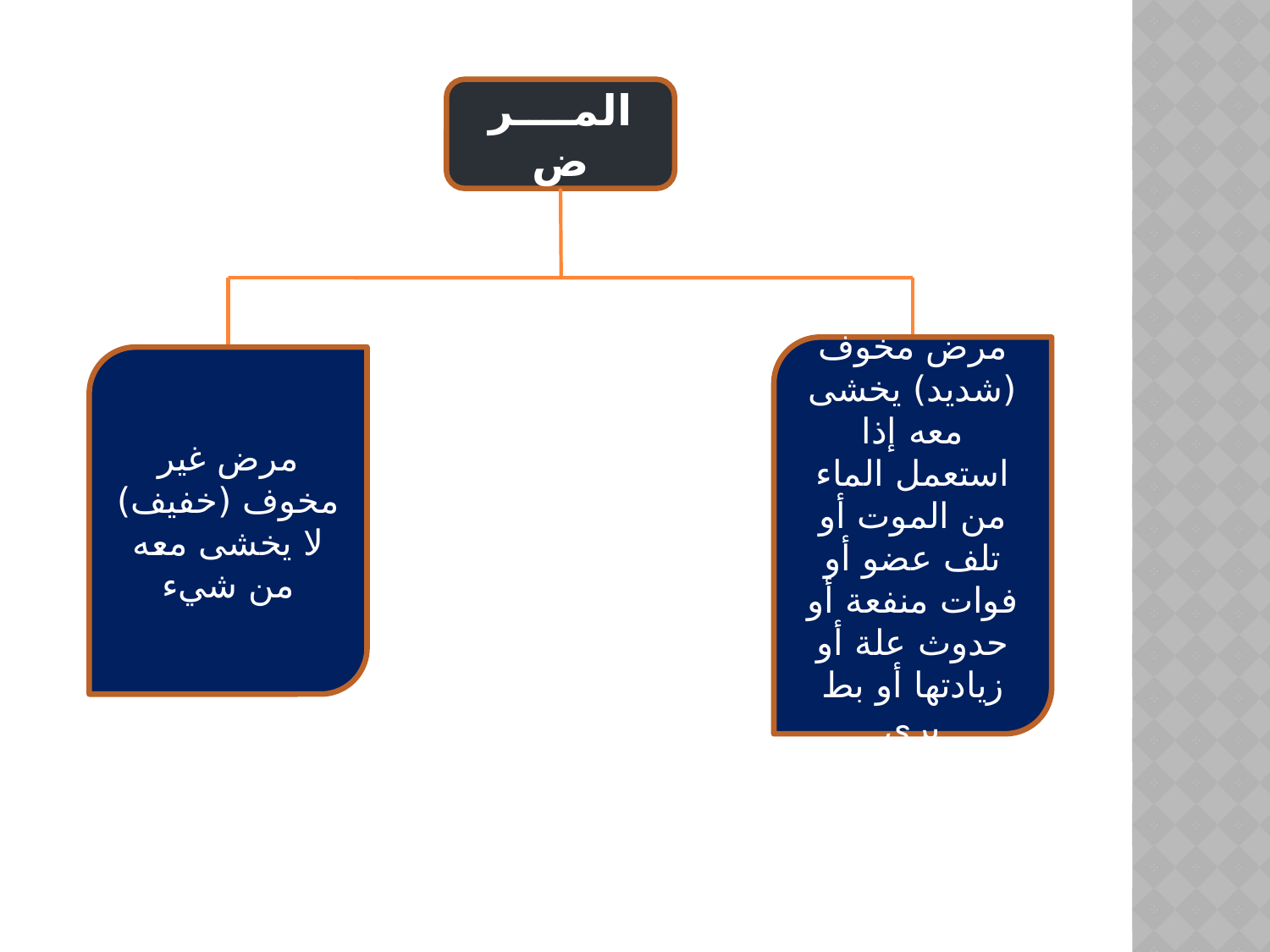

المــــرض
مرض مخوف (شديد) يخشى معه إذا استعمل الماء من الموت أو تلف عضو أو فوات منفعة أو حدوث علة أو زيادتها أو بط بري
مرض غير مخوف (خفيف) لا يخشى معه من شيء